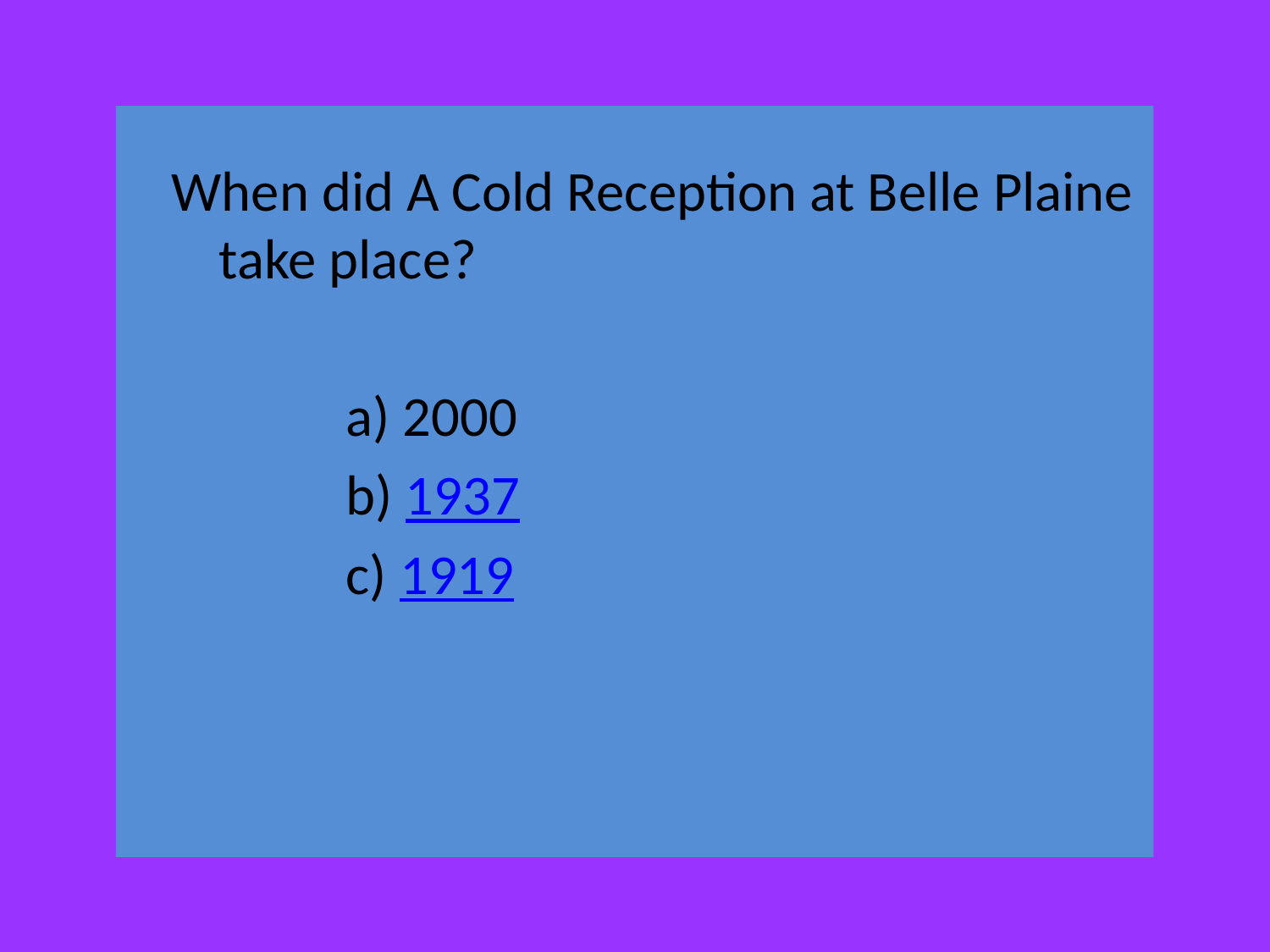

When did A Cold Reception at Belle Plaine take place?

		a) 2000
		b) 1937
		c) 1919